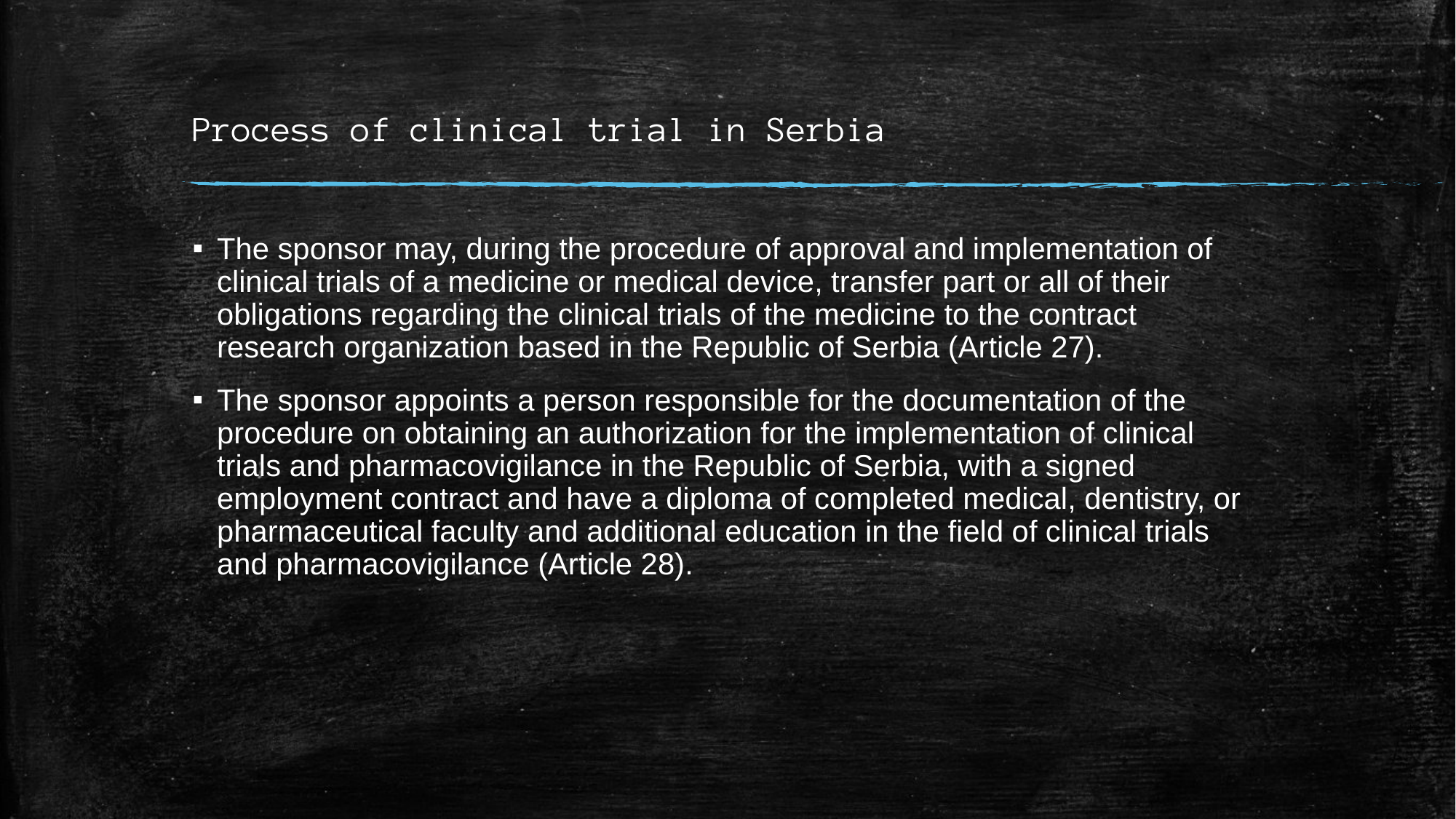

# Process of clinical trial in Serbia
The sponsor may, during the procedure of approval and implementation of clinical trials of a medicine or medical device, transfer part or all of their obligations regarding the clinical trials of the medicine to the contract research organization based in the Republic of Serbia (Article 27).
The sponsor appoints a person responsible for the documentation of the procedure on obtaining an authorization for the implementation of clinical trials and pharmacovigilance in the Republic of Serbia, with a signed employment contract and have a diploma of completed medical, dentistry, or pharmaceutical faculty and additional education in the ﬁeld of clinical trials and pharmacovigilance (Article 28).